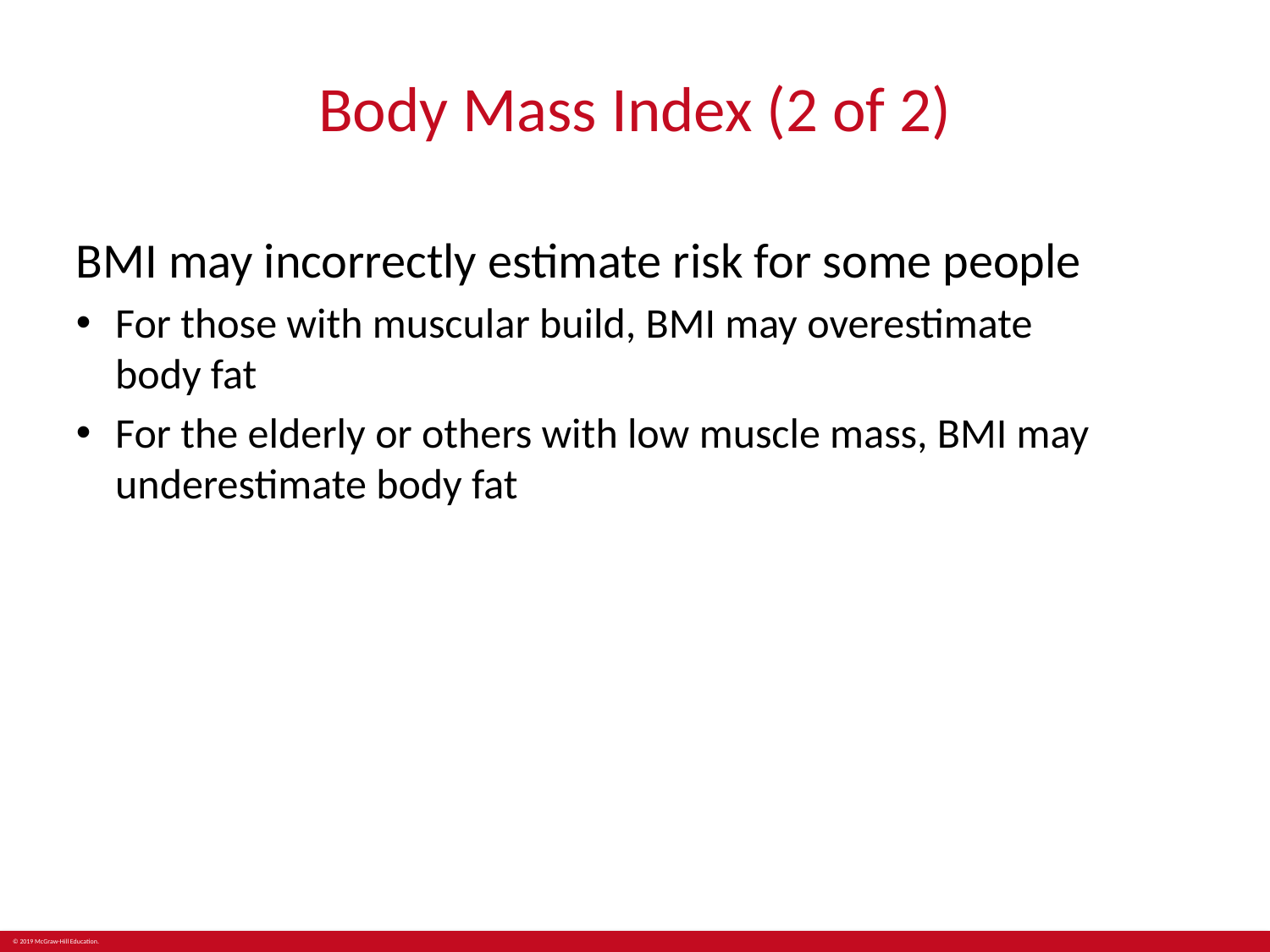

# Body Mass Index (2 of 2)
BMI may incorrectly estimate risk for some people
For those with muscular build, BMI may overestimate
body fat
For the elderly or others with low muscle mass, BMI may underestimate body fat